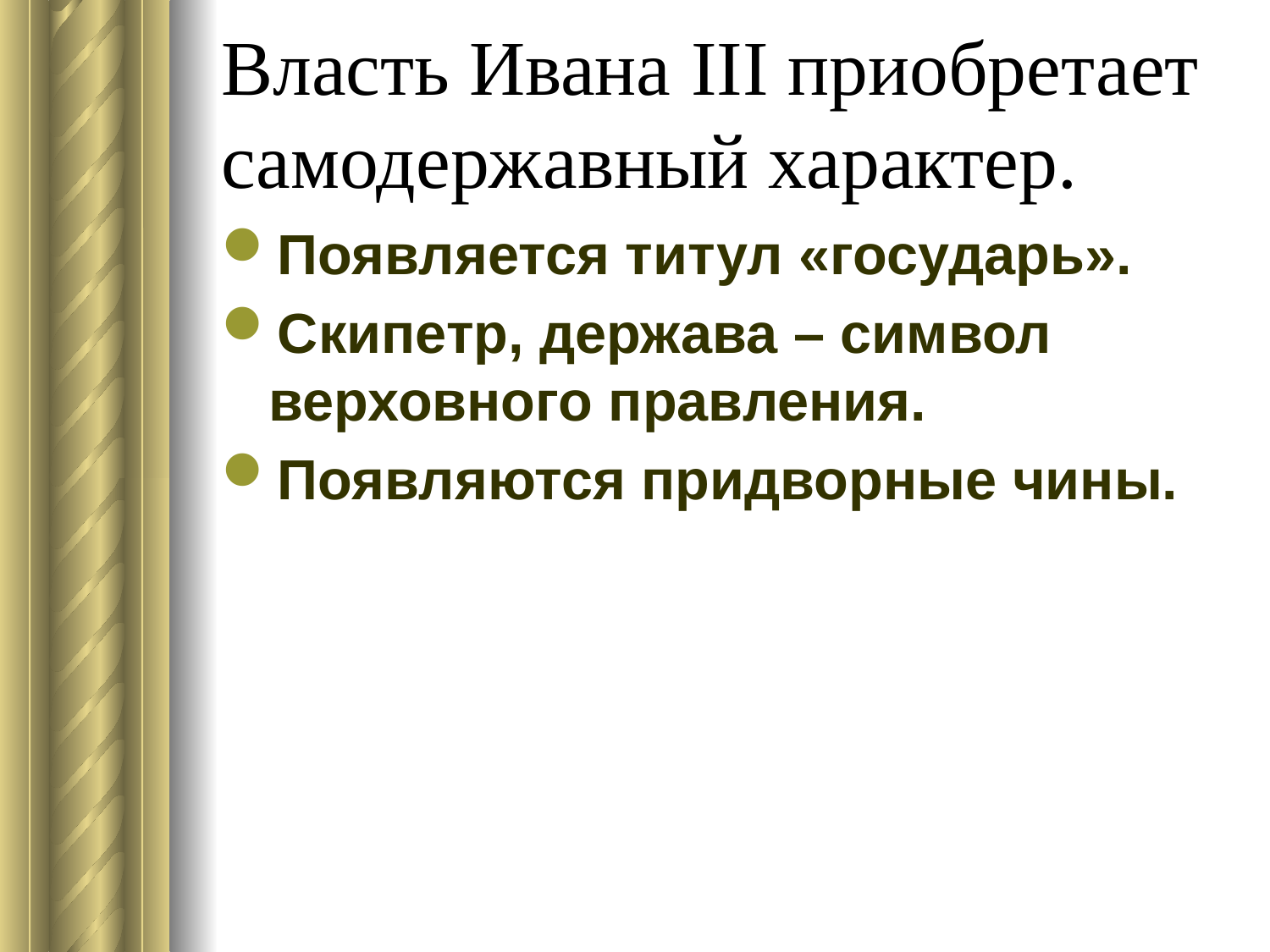

# Власть Ивана ΙΙΙ приобретает самодержавный характер.
Появляется титул «государь».
Скипетр, держава – символ верховного правления.
Появляются придворные чины.